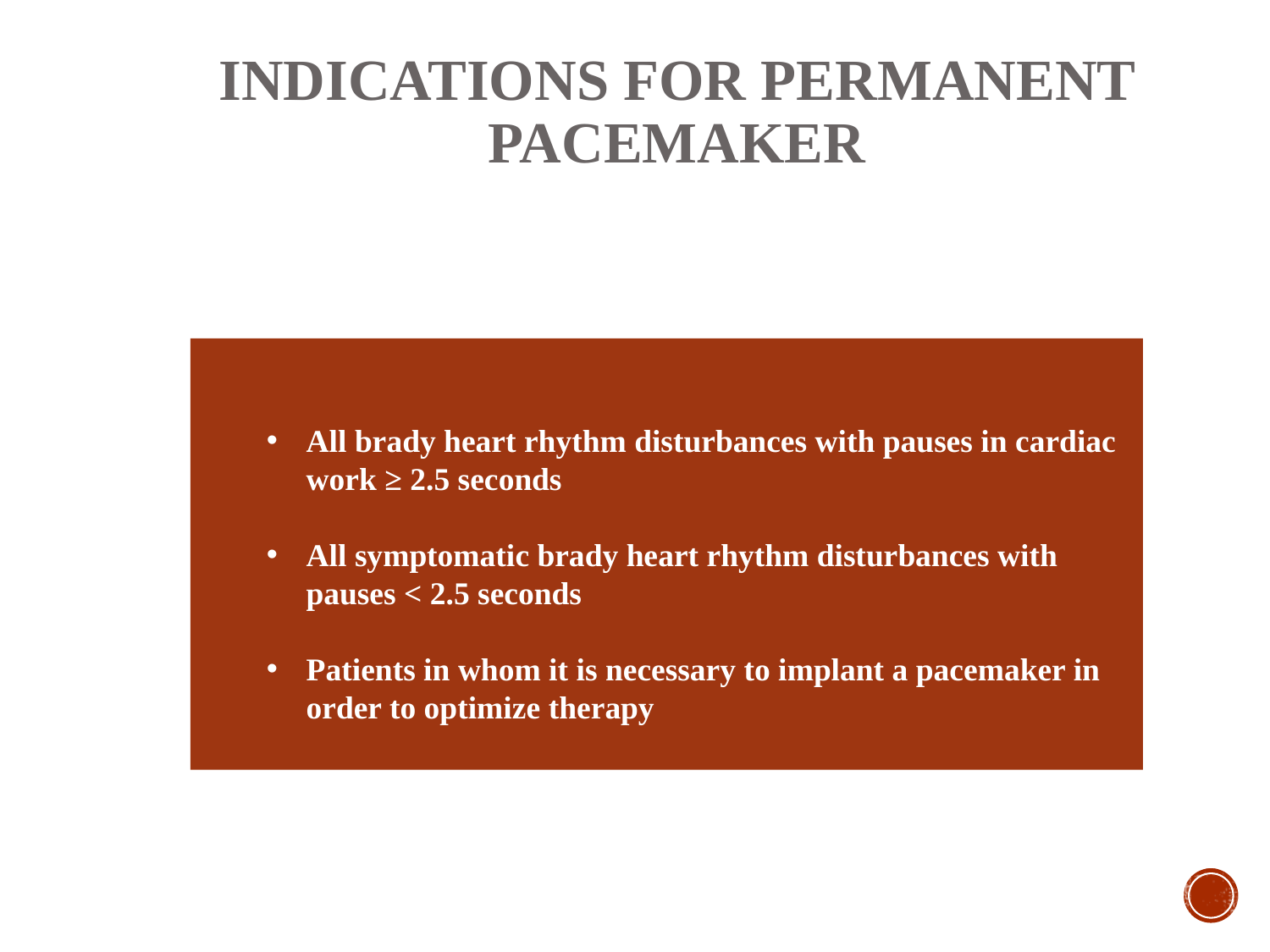

INDICATIONS FOR PERMANENT PACEMAKER

All brady heart rhythm disturbances with pauses in cardiac work ≥ 2.5 seconds

All symptomatic brady heart rhythm disturbances with pauses < 2.5 seconds

Patients in whom it is necessary to implant a pacemaker in order to optimize therapy